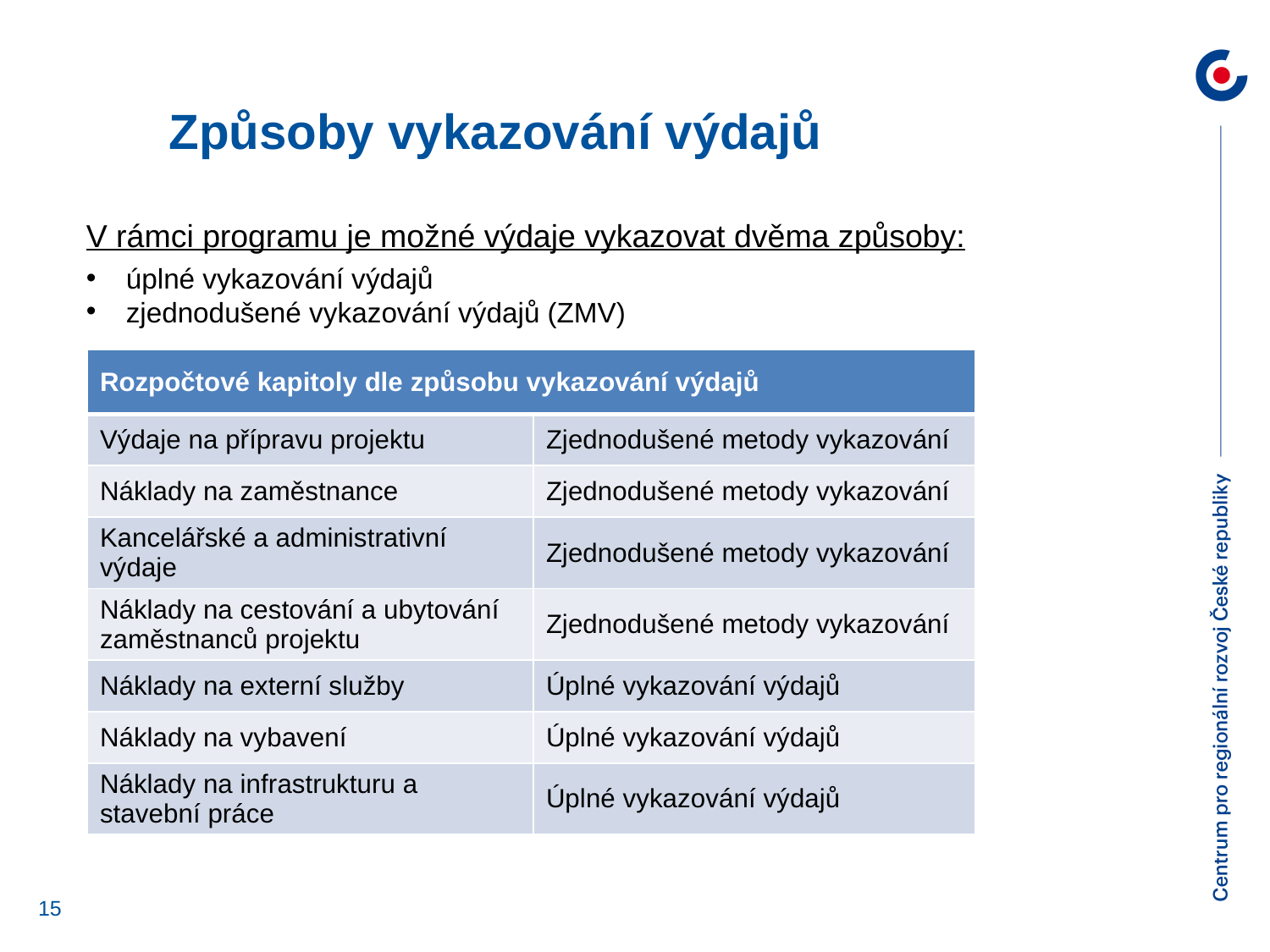

Způsoby vykazování výdajů

V rámci programu je možné výdaje vykazovat dvěma způsoby:
úplné vykazování výdajů
zjednodušené vykazování výdajů (ZMV)

| Rozpočtové kapitoly dle způsobu vykazování výdajů |  |
| --- | --- |
| Výdaje na přípravu projektu | Zjednodušené metody vykazování |
| Náklady na zaměstnance | Zjednodušené metody vykazování |
| Kancelářské a administrativní výdaje | Zjednodušené metody vykazování |
| Náklady na cestování a ubytování zaměstnanců projektu | Zjednodušené metody vykazování |
| Náklady na externí služby | Úplné vykazování výdajů |
| Náklady na vybavení | Úplné vykazování výdajů |
| Náklady na infrastrukturu a stavební práce | Úplné vykazování výdajů |
15